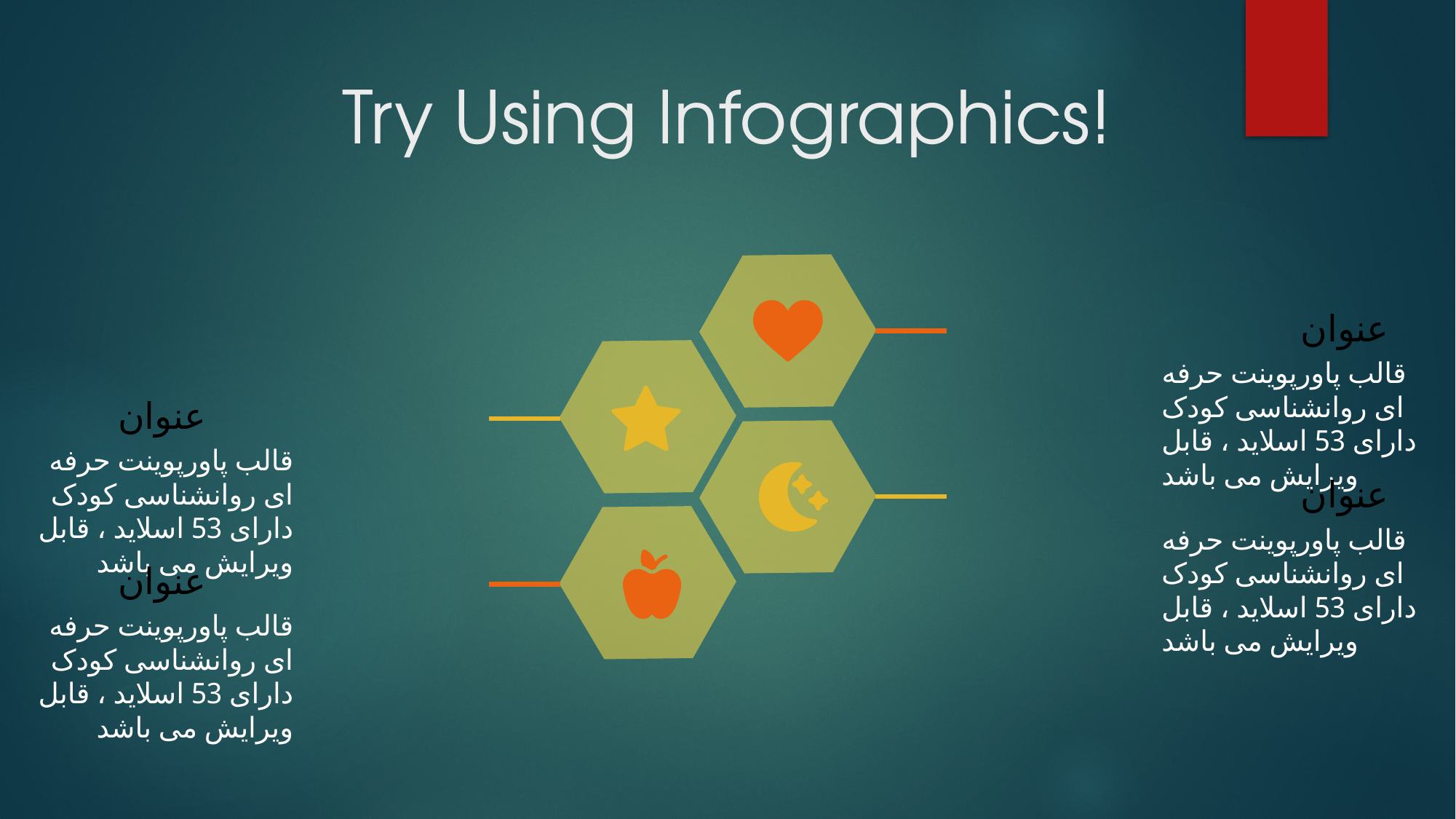

# Try Using Infographics!

عنوان

قالب پاورپوينت حرفه ای روانشناسی کودک دارای 53 اسلاید ، قابل ویرایش می باشد
عنوان

قالب پاورپوينت حرفه ای روانشناسی کودک دارای 53 اسلاید ، قابل ویرایش می باشد
عنوان

قالب پاورپوينت حرفه ای روانشناسی کودک دارای 53 اسلاید ، قابل ویرایش می باشد
عنوان
قالب پاورپوينت حرفه ای روانشناسی کودک دارای 53 اسلاید ، قابل ویرایش می باشد